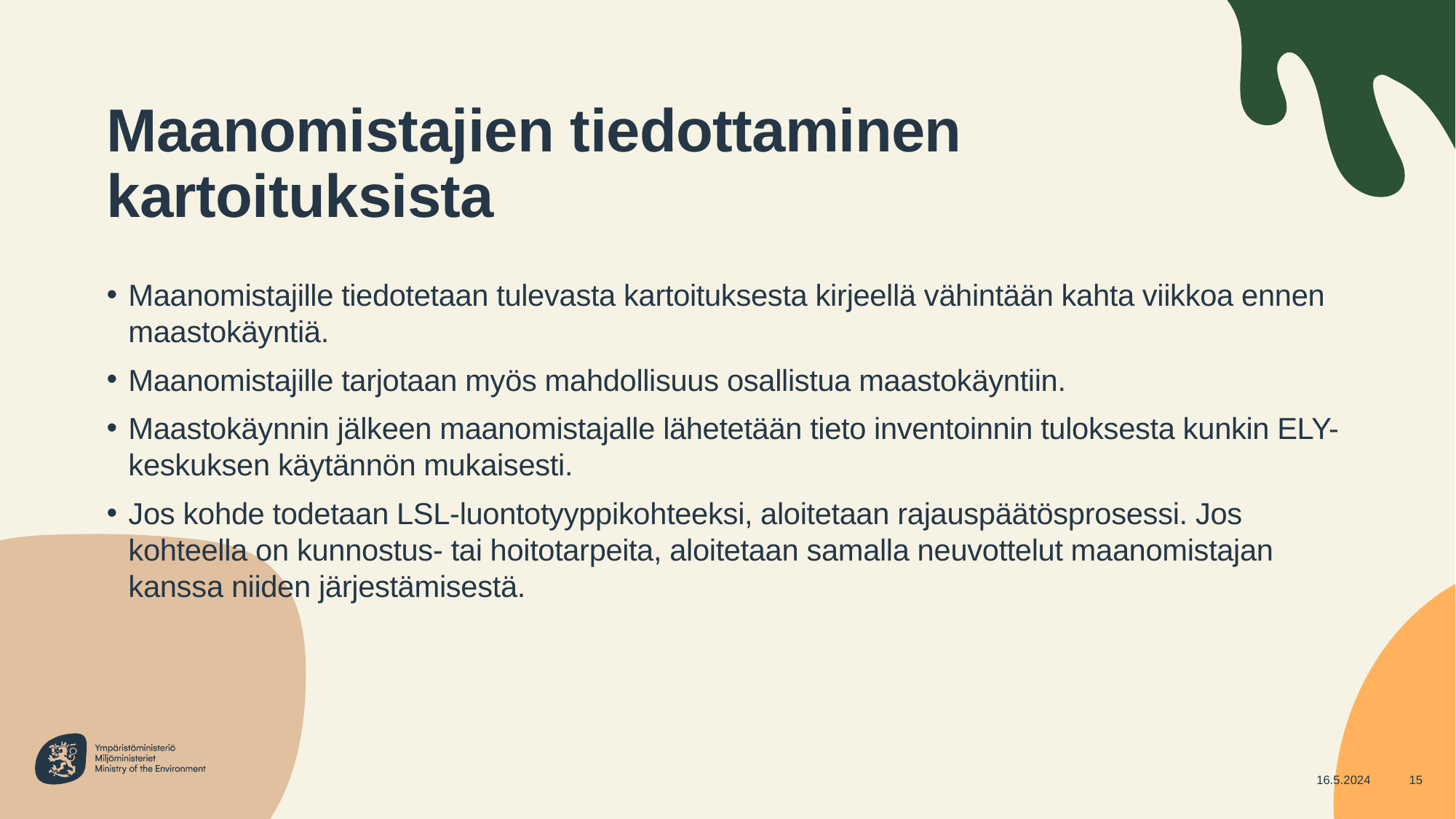

# Maanomistajien tiedottaminen kartoituksista
Maanomistajille tiedotetaan tulevasta kartoituksesta kirjeellä vähintään kahta viikkoa ennen maastokäyntiä.
Maanomistajille tarjotaan myös mahdollisuus osallistua maastokäyntiin.
Maastokäynnin jälkeen maanomistajalle lähetetään tieto inventoinnin tuloksesta kunkin ELY-keskuksen käytännön mukaisesti.
Jos kohde todetaan LSL-luontotyyppikohteeksi, aloitetaan rajauspäätösprosessi. Jos kohteella on kunnostus- tai hoitotarpeita, aloitetaan samalla neuvottelut maanomistajan kanssa niiden järjestämisestä.
16.5.2024
15